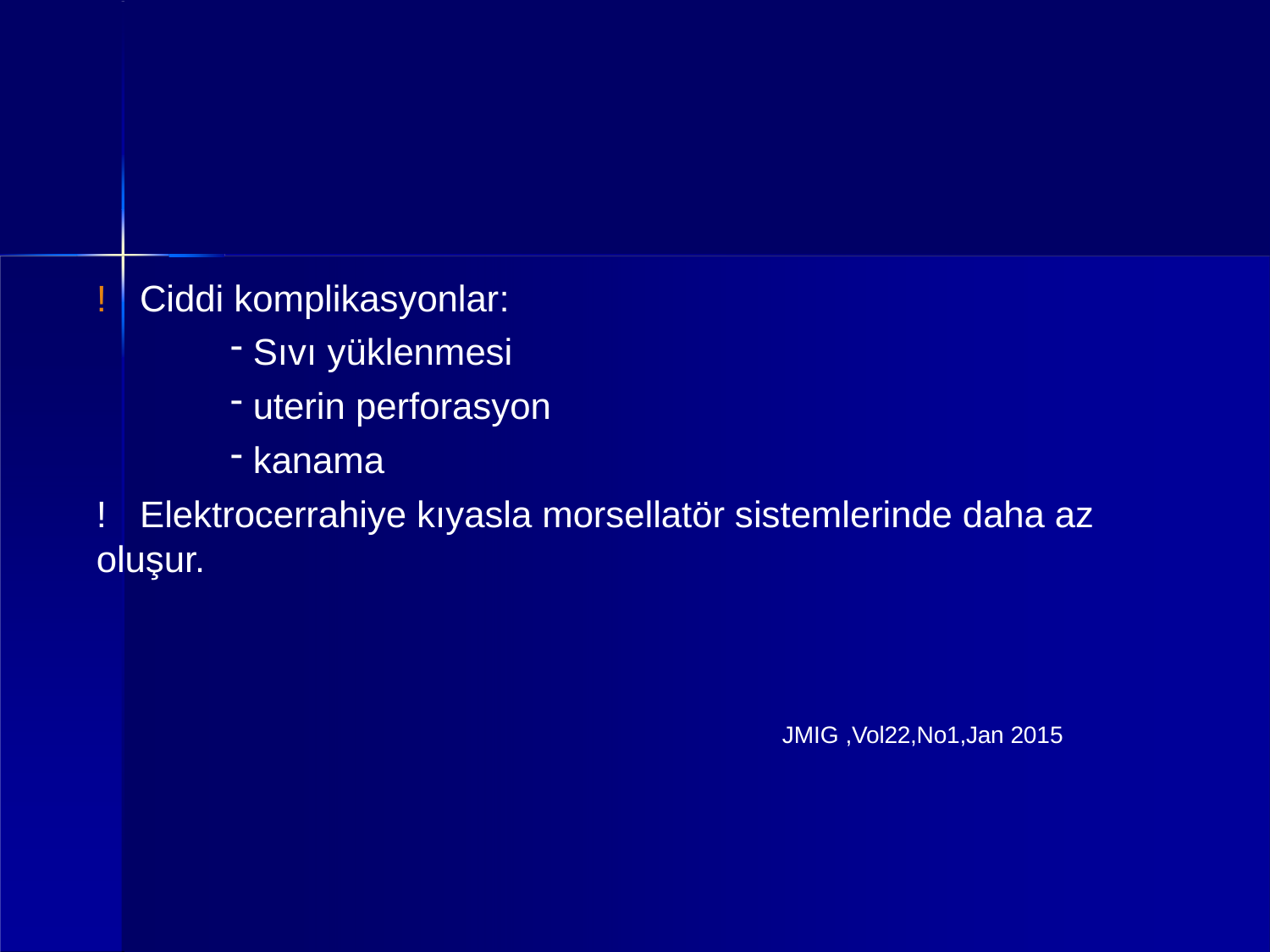

! Ciddi komplikasyonlar:
Sıvı yüklenmesi
uterin perforasyon
kanama
! Elektrocerrahiye kıyasla morsellatör sistemlerinde daha az oluşur.
JMIG ,Vol22,No1,Jan 2015